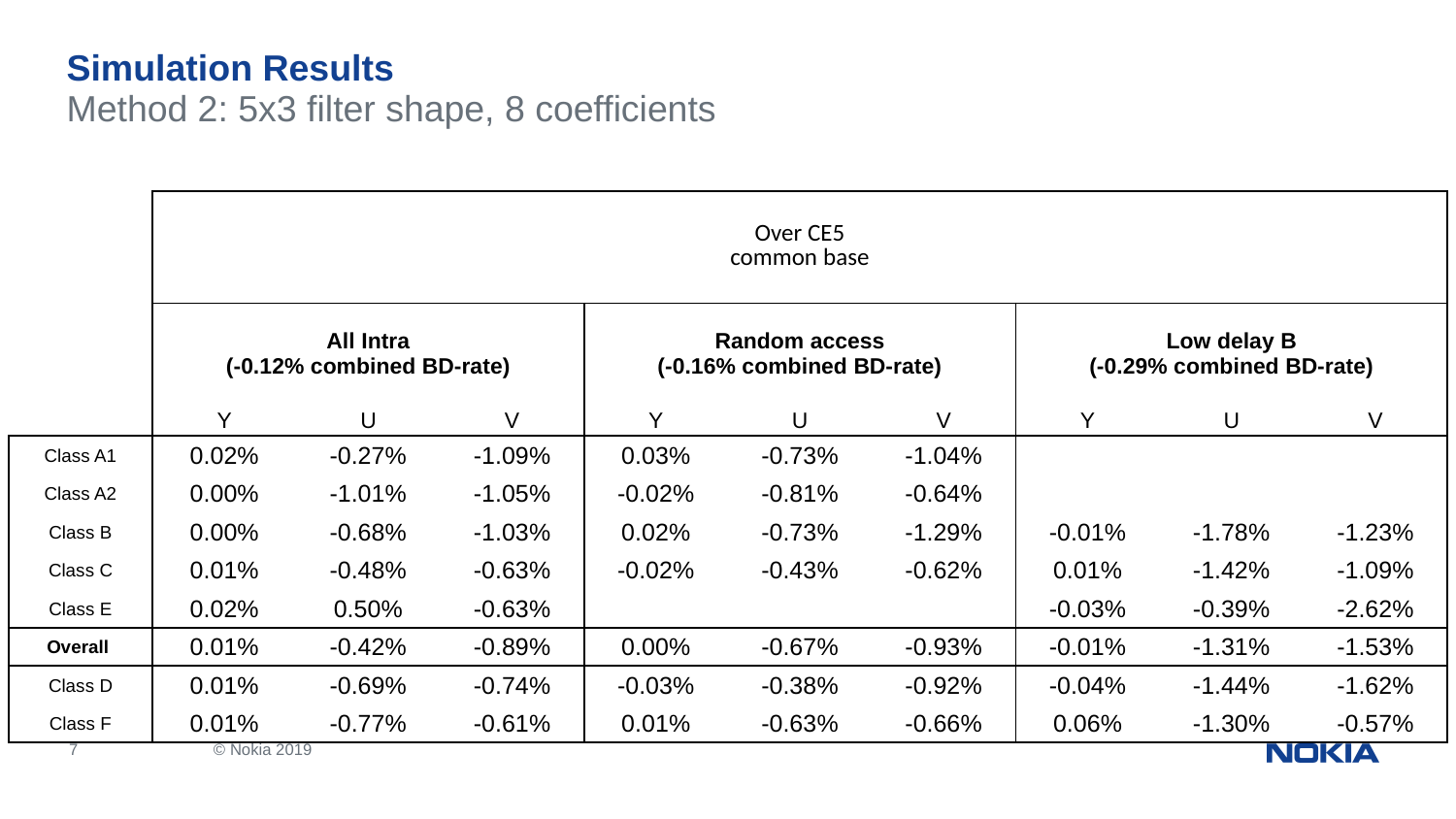

# Simulation Results
Method 2: 5x3 filter shape, 8 coefficients

|  |  |  |  |  | Over CE5 common base |  |  |  |  |
| --- | --- | --- | --- | --- | --- | --- | --- | --- | --- |
|  | All Intra (-0.12% combined BD-rate) |  |  | Random access (-0.16% combined BD-rate) |  |  | Low delay B (-0.29% combined BD-rate) |  |  |
|  | Y | U | V | Y | U | V | Y | U | V |
| Class A1 | 0.02% | -0.27% | -1.09% | 0.03% | -0.73% | -1.04% |  |  |  |
| Class A2 | 0.00% | -1.01% | -1.05% | -0.02% | -0.81% | -0.64% |  |  |  |
| Class B | 0.00% | -0.68% | -1.03% | 0.02% | -0.73% | -1.29% | -0.01% | -1.78% | -1.23% |
| Class C | 0.01% | -0.48% | -0.63% | -0.02% | -0.43% | -0.62% | 0.01% | -1.42% | -1.09% |
| Class E | 0.02% | 0.50% | -0.63% |  |  |  | -0.03% | -0.39% | -2.62% |
| Overall | 0.01% | -0.42% | -0.89% | 0.00% | -0.67% | -0.93% | -0.01% | -1.31% | -1.53% |
| Class D | 0.01% | -0.69% | -0.74% | -0.03% | -0.38% | -0.92% | -0.04% | -1.44% | -1.62% |
| Class F | 0.01% | -0.77% | -0.61% | 0.01% | -0.63% | -0.66% | 0.06% | -1.30% | -0.57% |